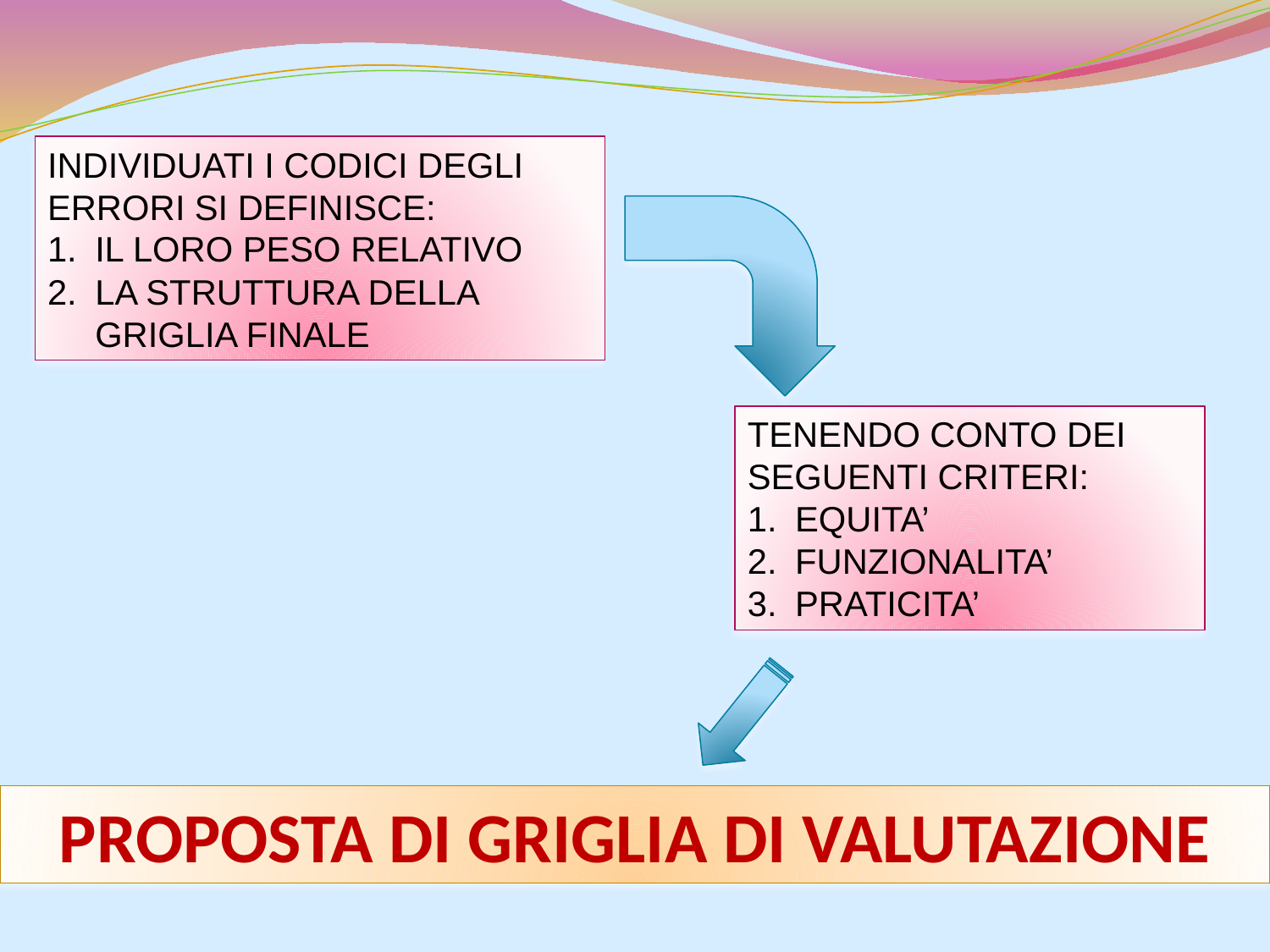

INDIVIDUATI I CODICI DEGLI ERRORI SI DEFINISCE:
IL LORO PESO RELATIVO
LA STRUTTURA DELLA GRIGLIA FINALE

TENENDO CONTO DEI SEGUENTI CRITERI:
EQUITA’
FUNZIONALITA’
PRATICITA’

PROPOSTA DI GRIGLIA DI VALUTAZIONE